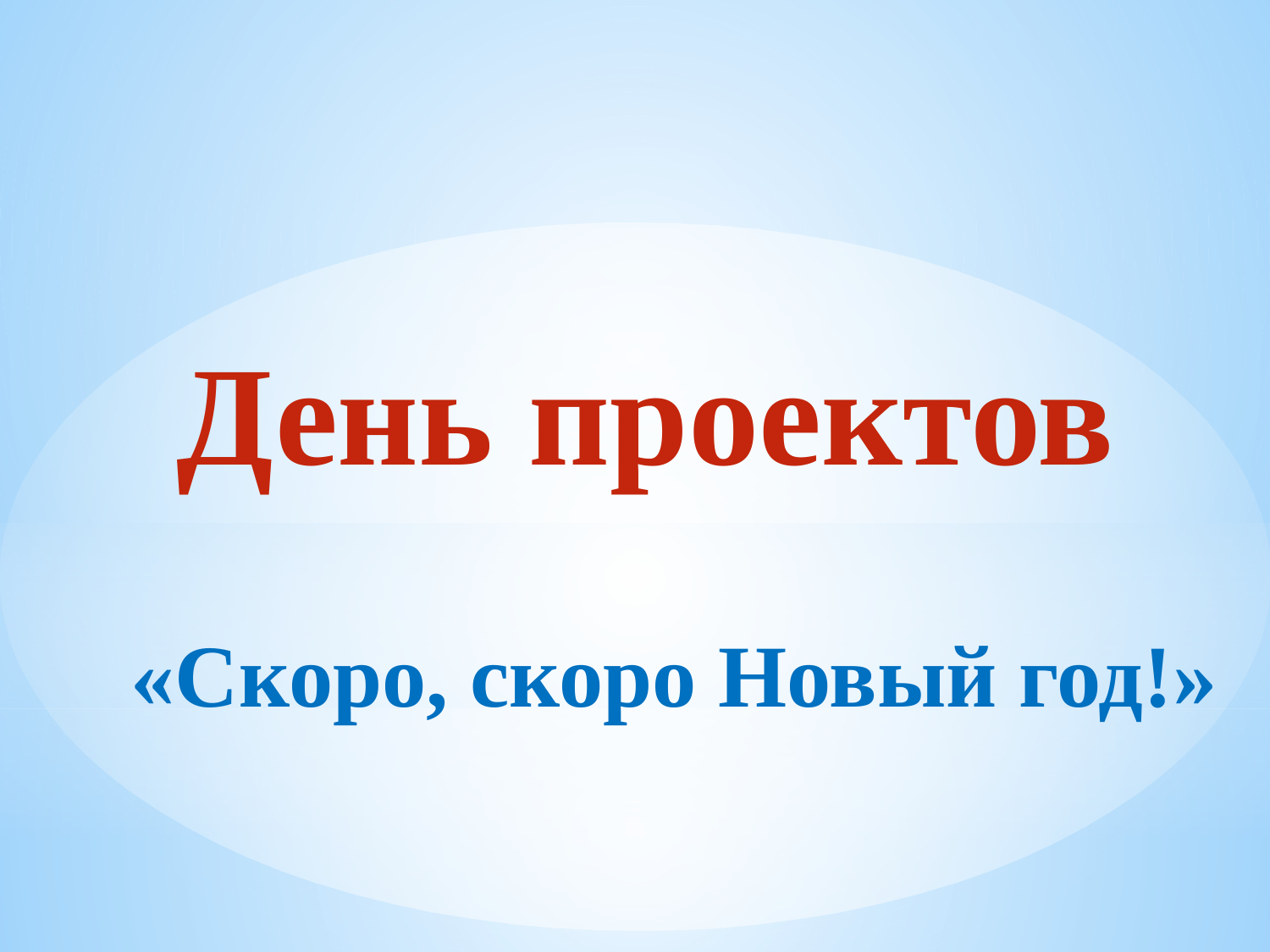

«Скоро, скоро Новый год!»

# День проектов